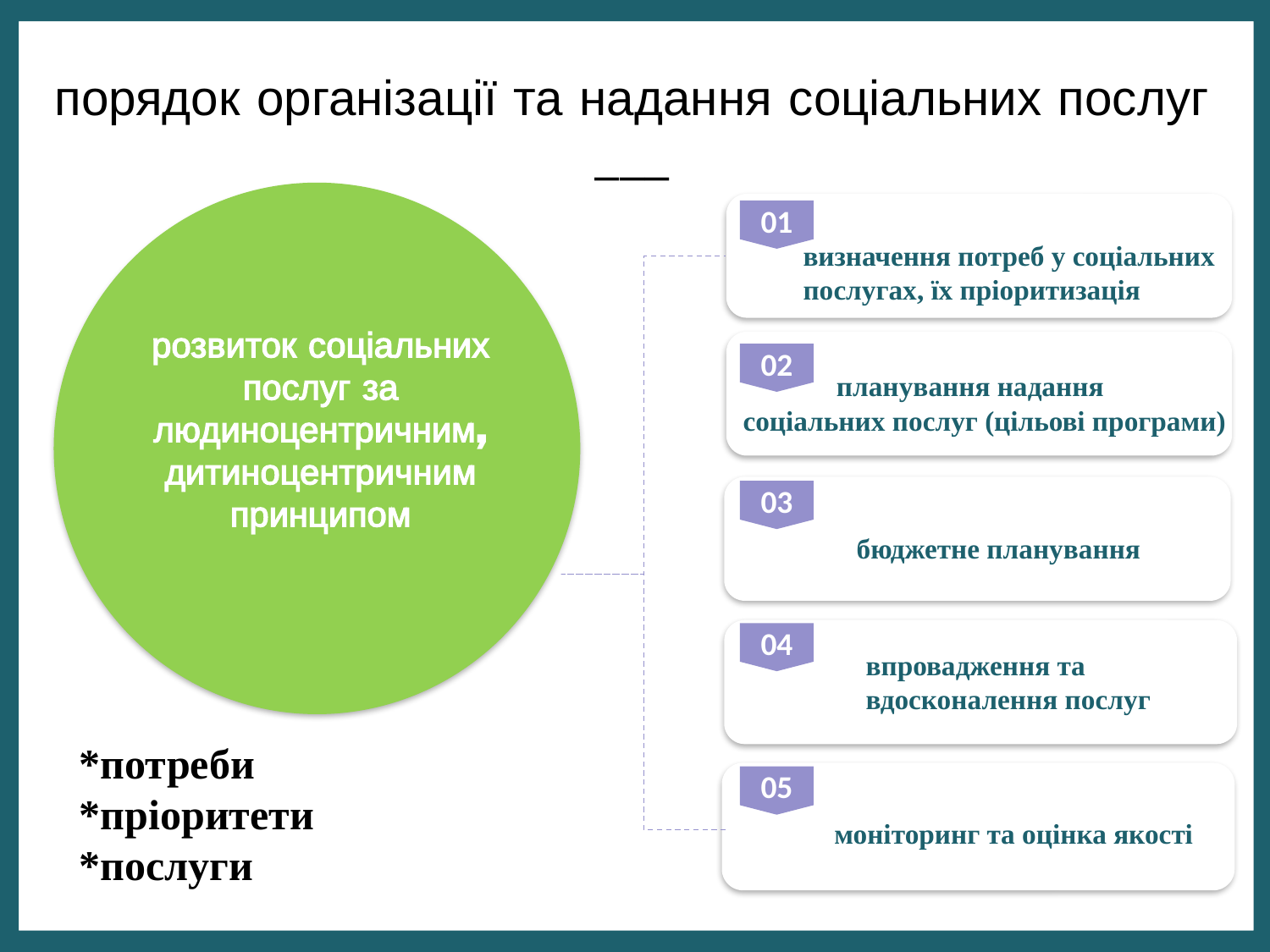

порядок організації та надання соціальних послуг ___

65
01
визначення потреб у соціальних послугах, їх пріоритизація

розвиток соціальних послуг за людиноцентричним, дитиноцентричним принципом
65
02
             планування надання соціальних послуг (цільові програми)
65
03
бюджетне планування
65
04
впровадження та вдосконалення послуг
*потреби
*пріоритети
*послуги

05
моніторинг та оцінка якості